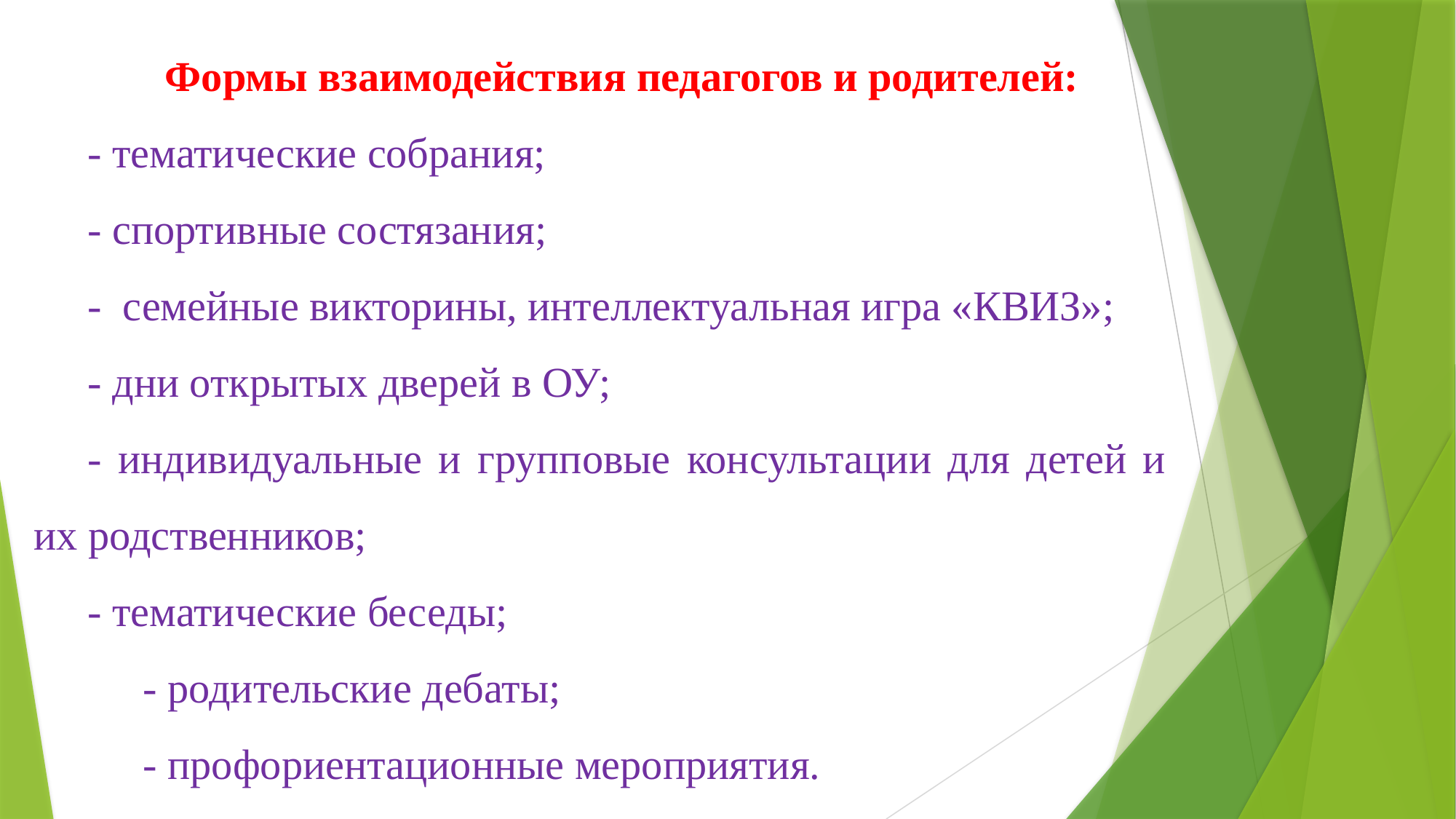

Формы взаимодействия педагогов и родителей:
- тематические собрания;
- спортивные состязания;
-  семейные викторины, интеллектуальная игра «КВИЗ»;
- дни открытых дверей в ОУ;
- индивидуальные и групповые консультации для детей и их родственников;
- тематические беседы;
	- родительские дебаты;
	- профориентационные мероприятия.